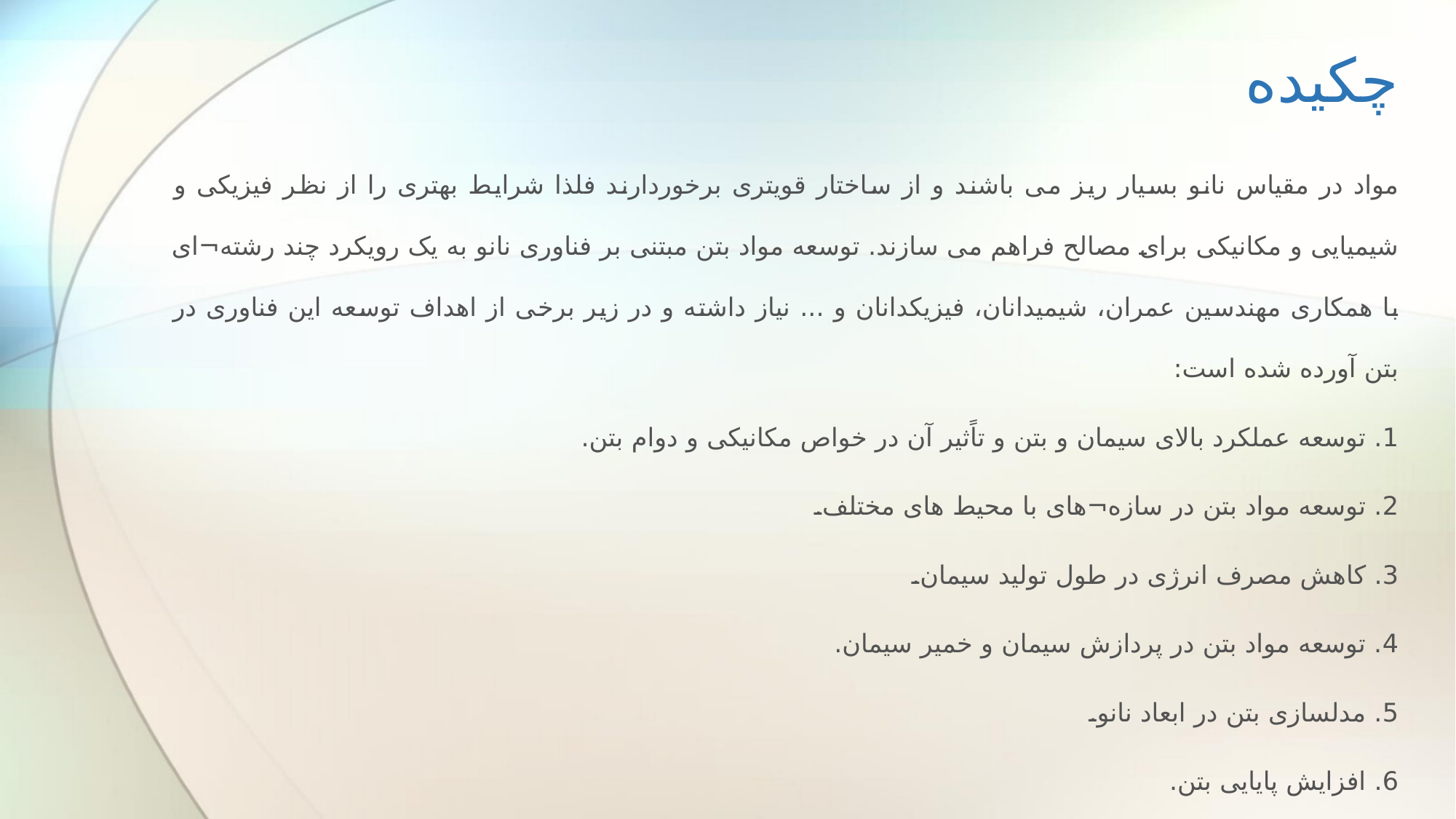

# چکیده
مواد در مقیاس نانو بسیار ریز می باشند و از ساختار قویتری برخوردارند فلذا شرایط بهتری را از نظر فیزیکی و شیمیایی و مکانیکی برای مصالح فراهم می سازند. توسعه مواد بتن مبتنی بر فناوری نانو به یک رویکرد چند رشته¬ای با همکاری مهندسین عمران، شیمیدانان، فیزیکدانان و ... نیاز داشته و در زیر برخی از اهداف توسعه این فناوری در بتن آورده شده است:
1. توسعه عملکرد بالای سیمان و بتن و تاًثیر آن در خواص مکانیکی و دوام بتن.
2. توسعه مواد بتن در سازه¬های با محیط های مختلف.
3. کاهش مصرف انرژی در طول تولید سیمان.
4. توسعه مواد بتن در پردازش سیمان و خمیر سیمان.
5. مدلسازی بتن در ابعاد نانو.
6. افزایش پایایی بتن.